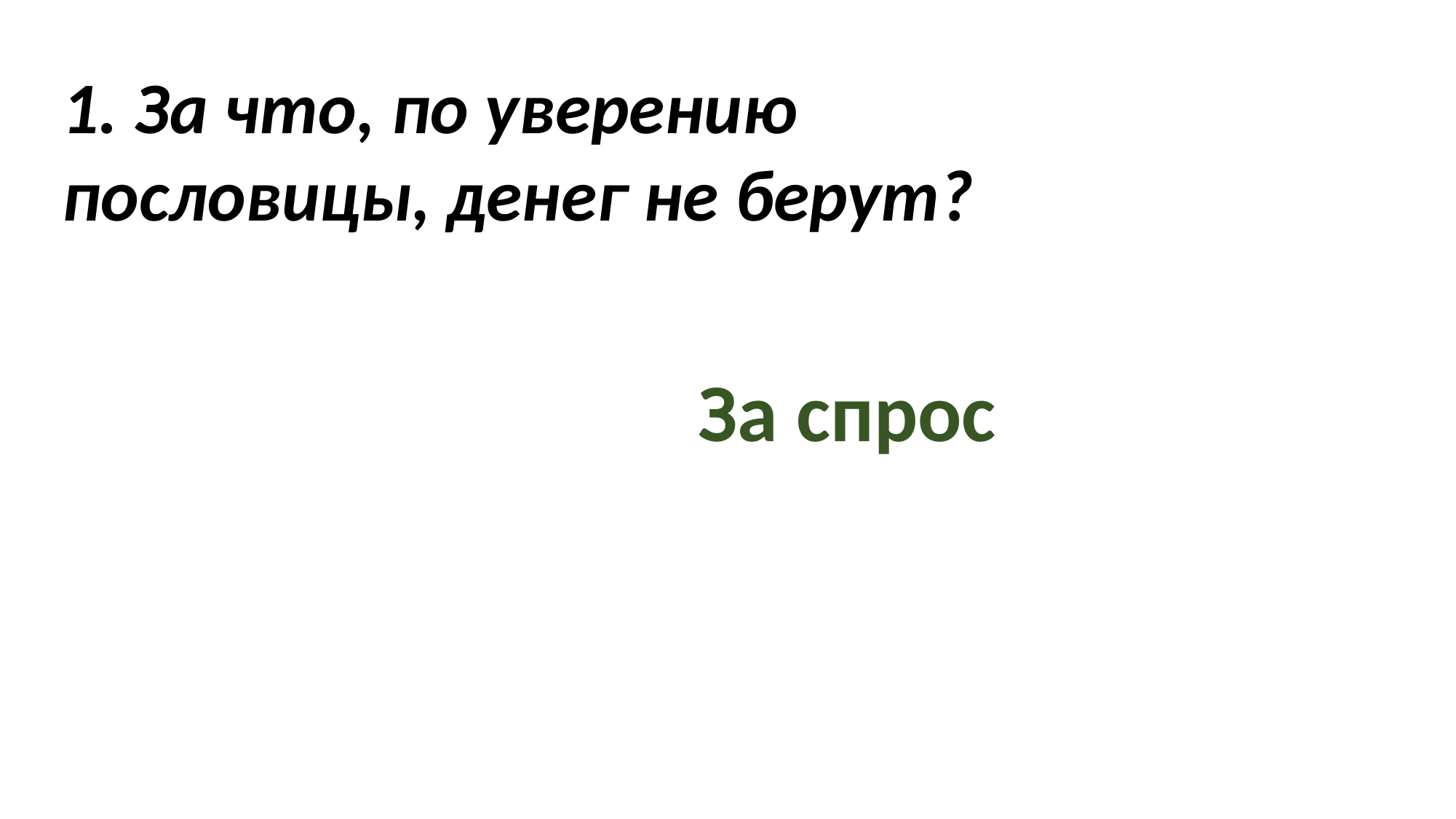

1. За что, по уверению пословицы, денег не берут?
За спрос